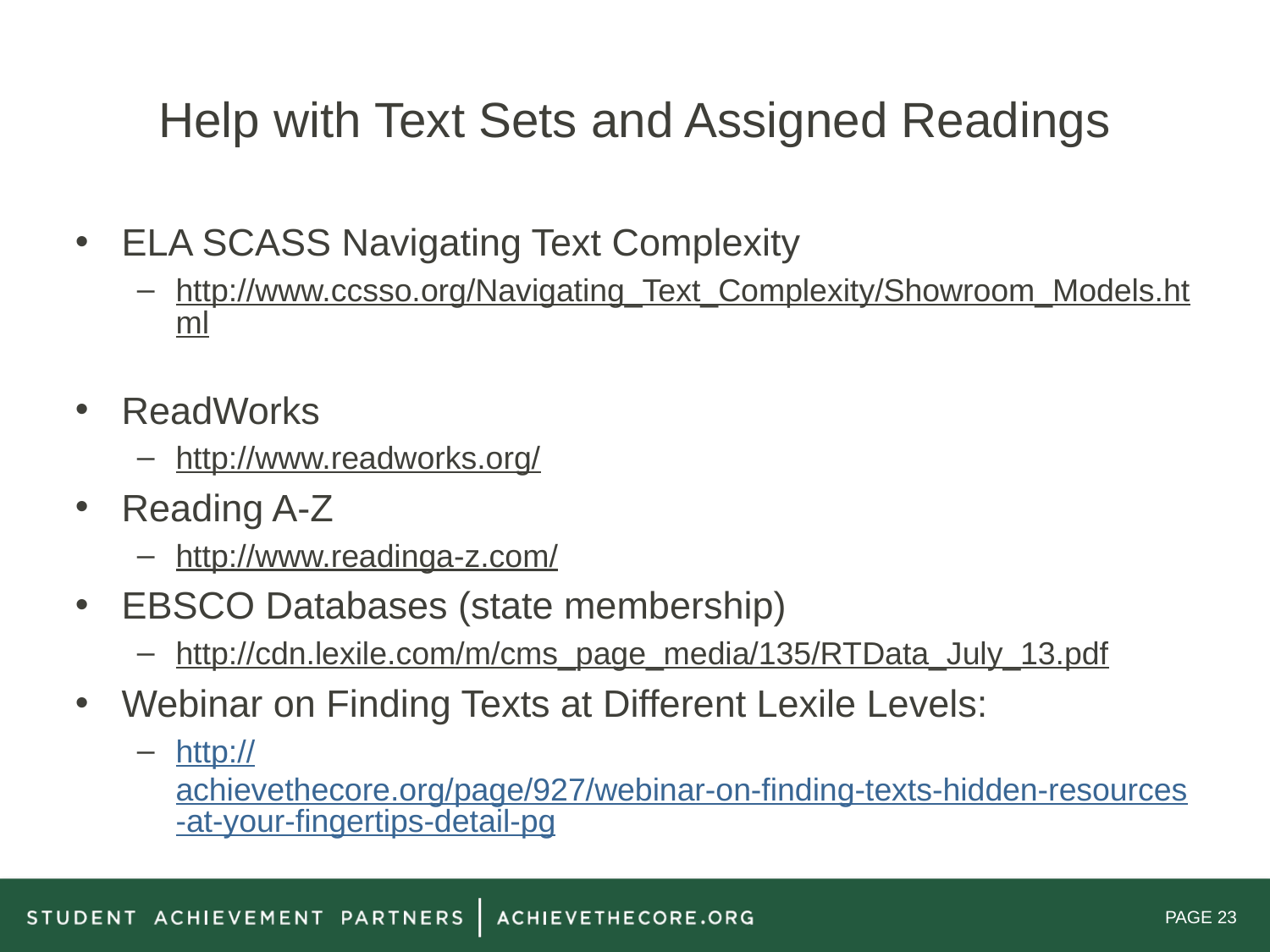

# Help with Text Sets and Assigned Readings

ELA SCASS Navigating Text Complexity
http://www.ccsso.org/Navigating_Text_Complexity/Showroom_Models.html
ReadWorks
http://www.readworks.org/
Reading A-Z
http://www.readinga-z.com/
EBSCO Databases (state membership)
http://cdn.lexile.com/m/cms_page_media/135/RTData_July_13.pdf
Webinar on Finding Texts at Different Lexile Levels:
http://achievethecore.org/page/927/webinar-on-finding-texts-hidden-resources-at-your-fingertips-detail-pg